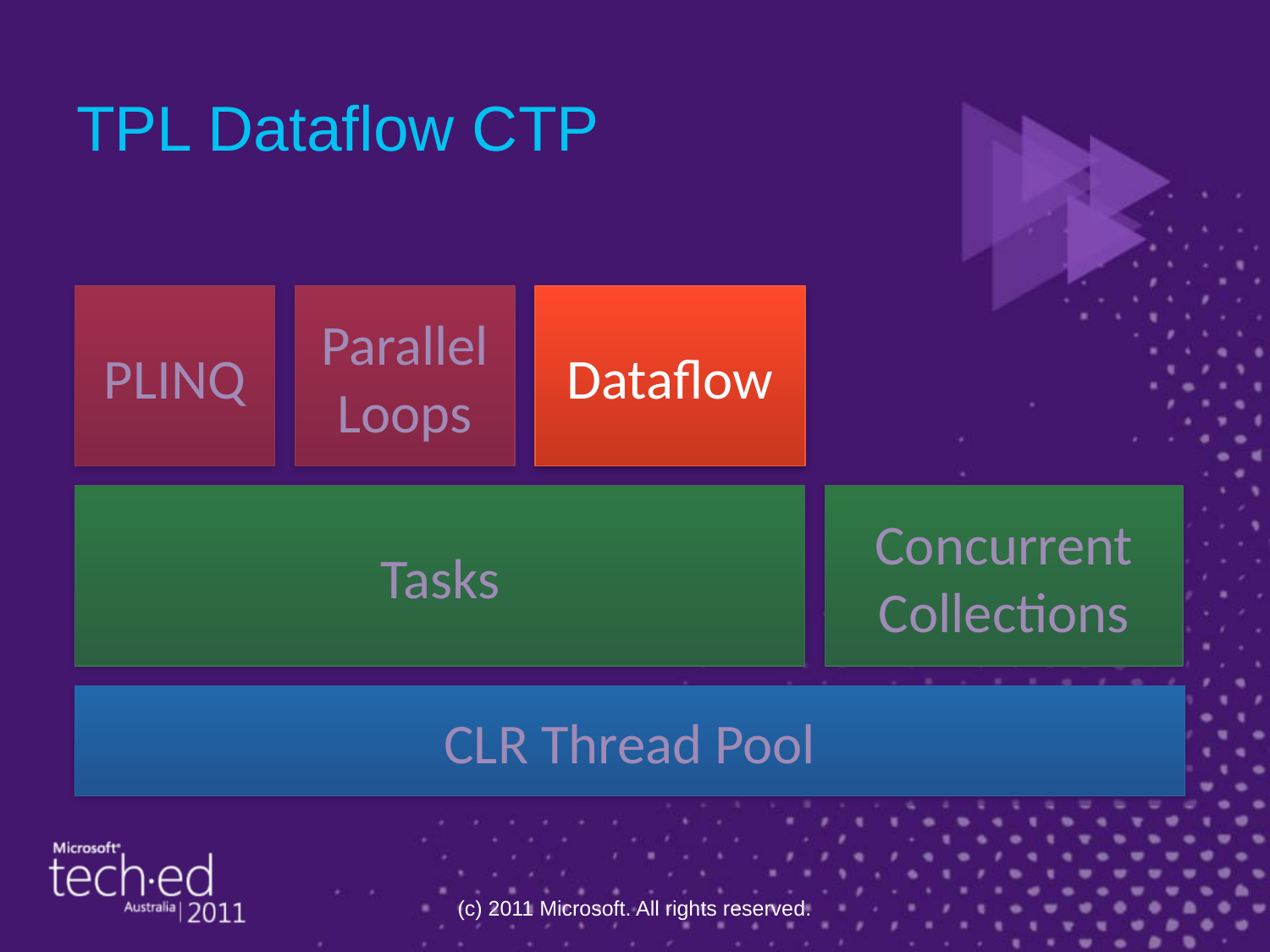

# TPL Dataflow CTP

PLINQ
Parallel Loops
Dataflow

Tasks
Concurrent Collections
CLR Thread Pool
(c) 2011 Microsoft. All rights reserved.